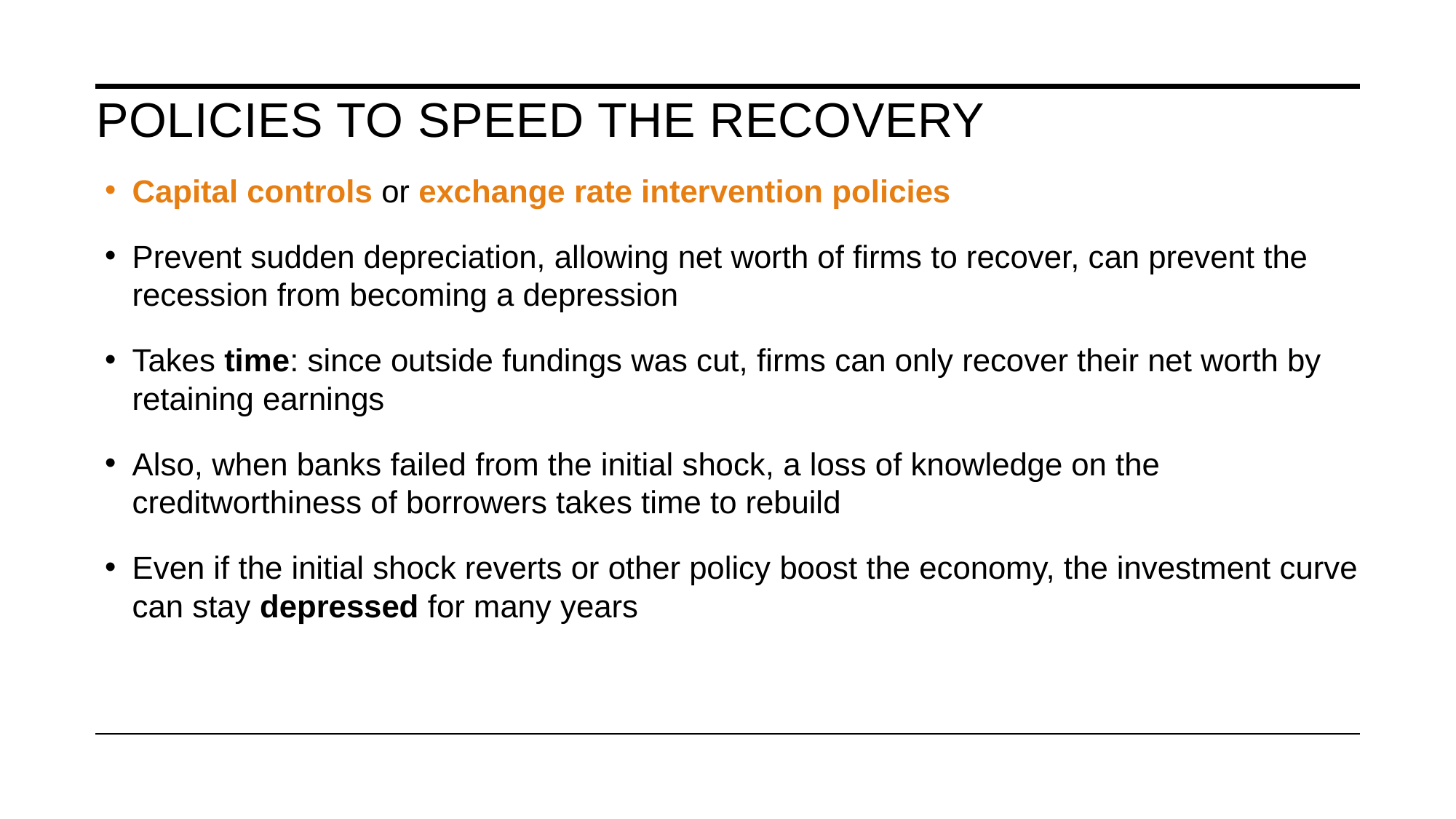

# Policies to speed the recovery
Capital controls or exchange rate intervention policies
Prevent sudden depreciation, allowing net worth of firms to recover, can prevent the recession from becoming a depression
Takes time: since outside fundings was cut, firms can only recover their net worth by retaining earnings
Also, when banks failed from the initial shock, a loss of knowledge on the creditworthiness of borrowers takes time to rebuild
Even if the initial shock reverts or other policy boost the economy, the investment curve can stay depressed for many years